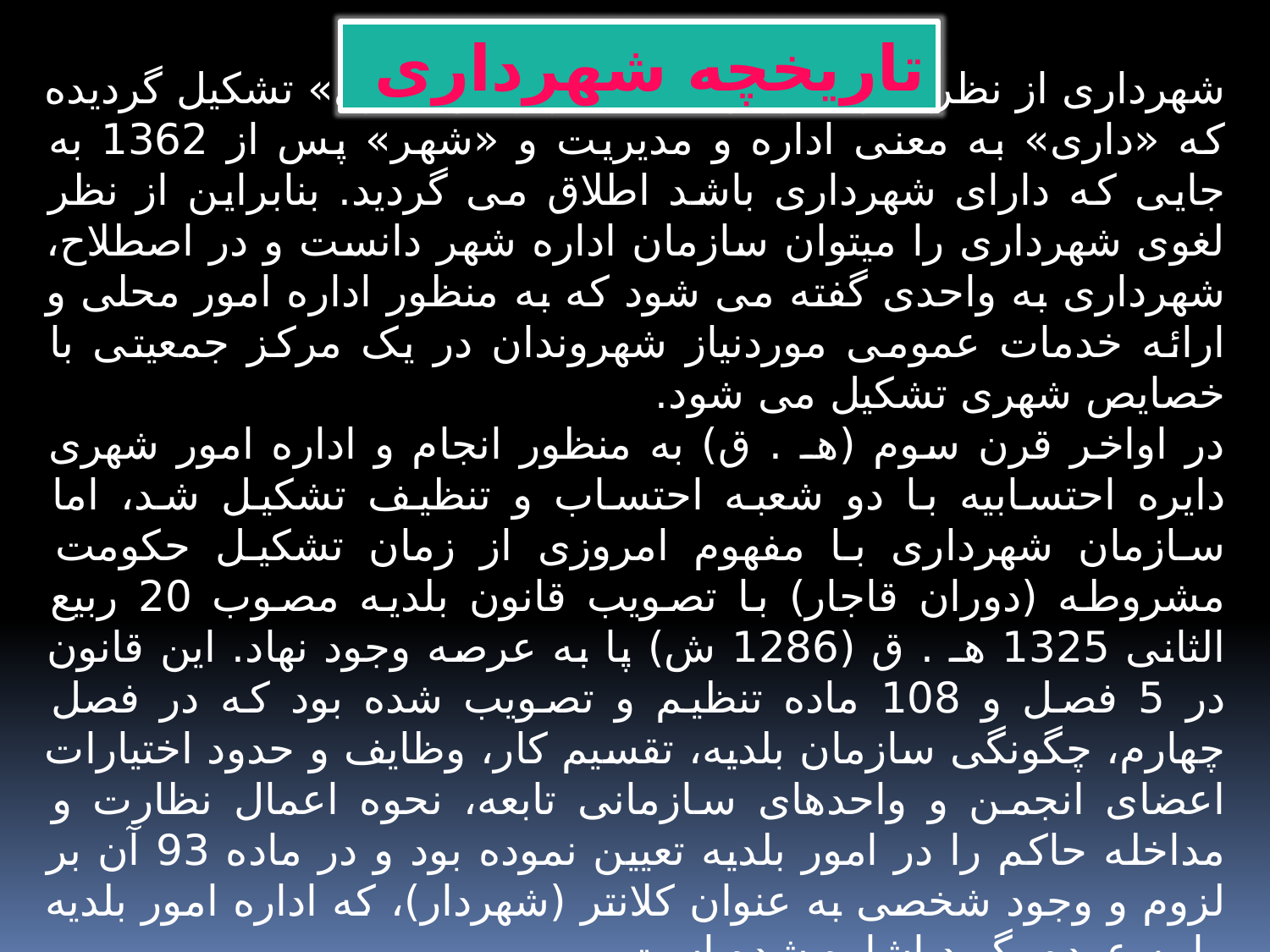

تاریخچه شهرداری
شهرداری از نظر لغوی از دو کلمه «شهر» و «داری» تشکیل گردیده که «داری» به معنی اداره و مدیریت و «شهر» پس از 1362 به جایی که دارای شهرداری باشد اطلاق می گردید. بنابراین از نظر لغوی شهرداری را میتوان سازمان اداره شهر دانست و در اصطلاح، شهرداری به واحدی گفته می شود که به منظور اداره امور محلی و ارائه خدمات عمومی موردنیاز شهروندان در یک مرکز جمعیتی با خصایص شهری تشکیل می شود.
در اواخر قرن سوم (هـ . ق) به منظور انجام و اداره امور شهری دایره احتسابیه با دو شعبه احتساب و تنظیف تشکیل شد، اما سازمان شهرداری با مفهوم امروزی از زمان تشکیل حکومت مشروطه (دوران قاجار) با تصویب قانون بلدیه مصوب 20 ربیع الثانی 1325 هـ . ق (1286 ش) پا به عرصه وجود نهاد. این قانون در 5 فصل و 108 ماده تنظیم و تصویب شده بود که در فصل چهارم، چگونگی سازمان بلدیه، تقسیم کار، وظایف و حدود اختیارات اعضای انجمن و واحدهای سازمانی تابعه، نحوه اعمال نظارت و مداخله حاکم را در امور بلدیه تعیین نموده بود و در ماده 93 آن بر لزوم و وجود شخصی به عنوان کلانتر (شهردار)، که اداره امور بلدیه را به عهده بگیرد اشاره شده است .